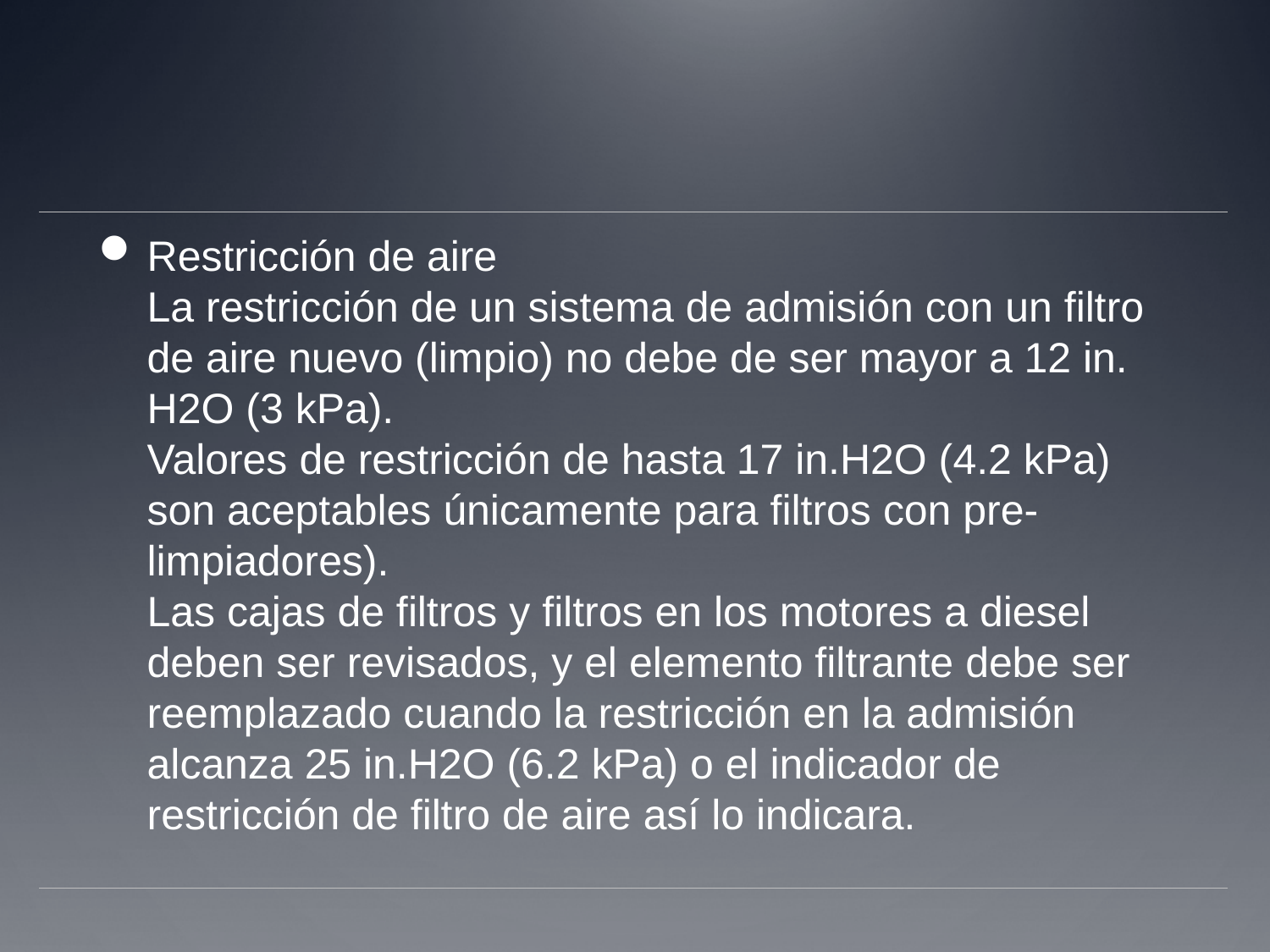

#
Restricción de aire
La restricción de un sistema de admisión con un filtro de aire nuevo (limpio) no debe de ser mayor a 12 in. H2O (3 kPa).
Valores de restricción de hasta 17 in.H2O (4.2 kPa) son aceptables únicamente para filtros con pre-limpiadores).
Las cajas de filtros y filtros en los motores a diesel deben ser revisados, y el elemento filtrante debe ser reemplazado cuando la restricción en la admisión alcanza 25 in.H2O (6.2 kPa) o el indicador de restricción de filtro de aire así lo indicara.